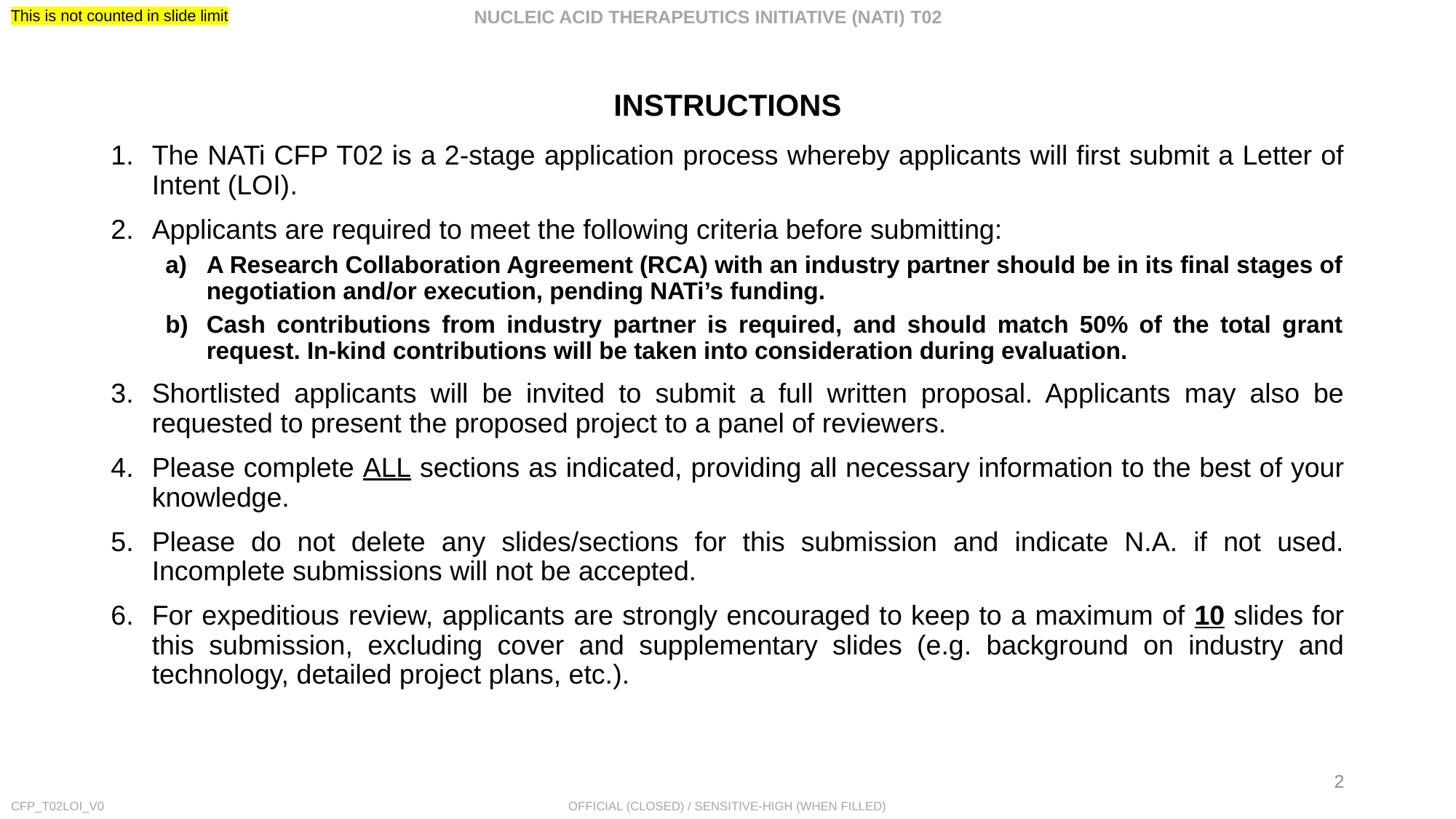

This is not counted in slide limit
INSTRUCTIONS
The NATi CFP T02 is a 2-stage application process whereby applicants will first submit a Letter of Intent (LOI).
Applicants are required to meet the following criteria before submitting:
A Research Collaboration Agreement (RCA) with an industry partner should be in its final stages of negotiation and/or execution, pending NATi’s funding.
Cash contributions from industry partner is required, and should match 50% of the total grant request. In-kind contributions will be taken into consideration during evaluation.
Shortlisted applicants will be invited to submit a full written proposal. Applicants may also be requested to present the proposed project to a panel of reviewers.
Please complete ALL sections as indicated, providing all necessary information to the best of your knowledge.
Please do not delete any slides/sections for this submission and indicate N.A. if not used. Incomplete submissions will not be accepted.
For expeditious review, applicants are strongly encouraged to keep to a maximum of 10 slides for this submission, excluding cover and supplementary slides (e.g. background on industry and technology, detailed project plans, etc.).
2